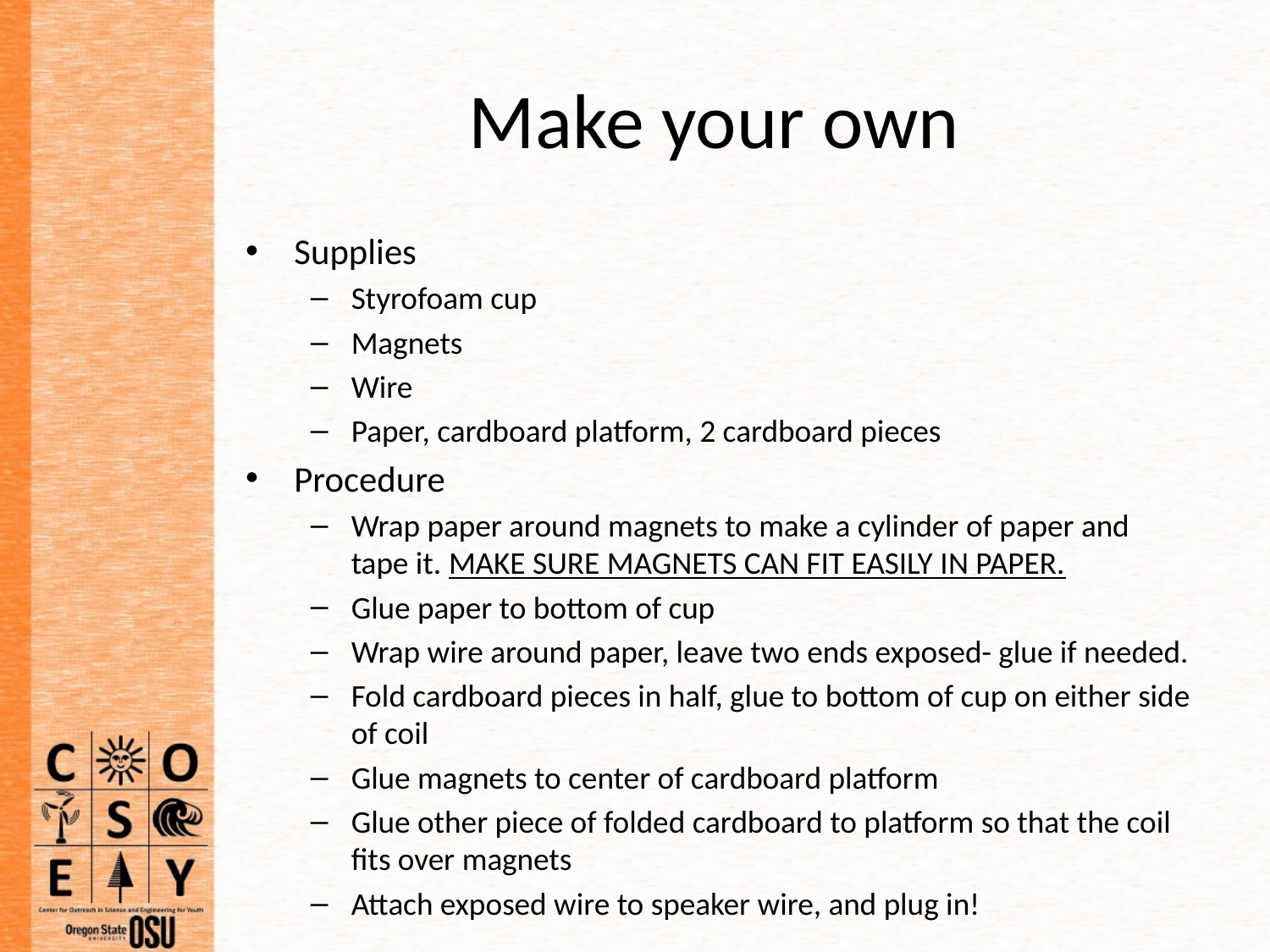

# Make your own
Supplies
Styrofoam cup
Magnets
Wire
Paper, cardboard platform, 2 cardboard pieces
Procedure
Wrap paper around magnets to make a cylinder of paper and tape it. MAKE SURE MAGNETS CAN FIT EASILY IN PAPER.
Glue paper to bottom of cup
Wrap wire around paper, leave two ends exposed- glue if needed.
Fold cardboard pieces in half, glue to bottom of cup on either side of coil
Glue magnets to center of cardboard platform
Glue other piece of folded cardboard to platform so that the coil fits over magnets
Attach exposed wire to speaker wire, and plug in!